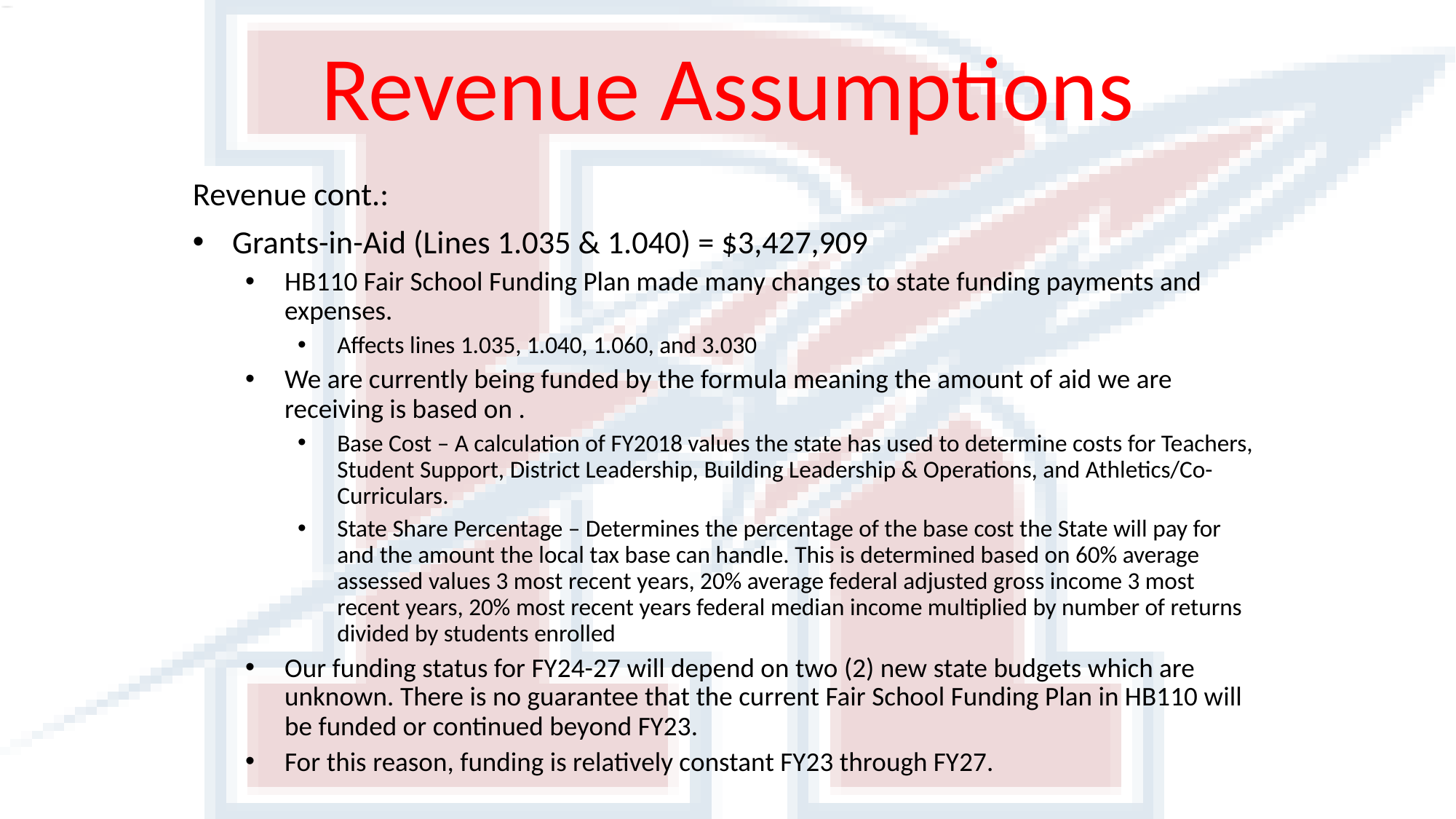

# Revenue Assumptions
Revenue cont.:
Grants-in-Aid (Lines 1.035 & 1.040) = $3,427,909
HB110 Fair School Funding Plan made many changes to state funding payments and expenses.
Affects lines 1.035, 1.040, 1.060, and 3.030
We are currently being funded by the formula meaning the amount of aid we are receiving is based on .
Base Cost – A calculation of FY2018 values the state has used to determine costs for Teachers, Student Support, District Leadership, Building Leadership & Operations, and Athletics/Co-Curriculars.
State Share Percentage – Determines the percentage of the base cost the State will pay for and the amount the local tax base can handle. This is determined based on 60% average assessed values 3 most recent years, 20% average federal adjusted gross income 3 most recent years, 20% most recent years federal median income multiplied by number of returns divided by students enrolled
Our funding status for FY24-27 will depend on two (2) new state budgets which are unknown. There is no guarantee that the current Fair School Funding Plan in HB110 will be funded or continued beyond FY23.
For this reason, funding is relatively constant FY23 through FY27.